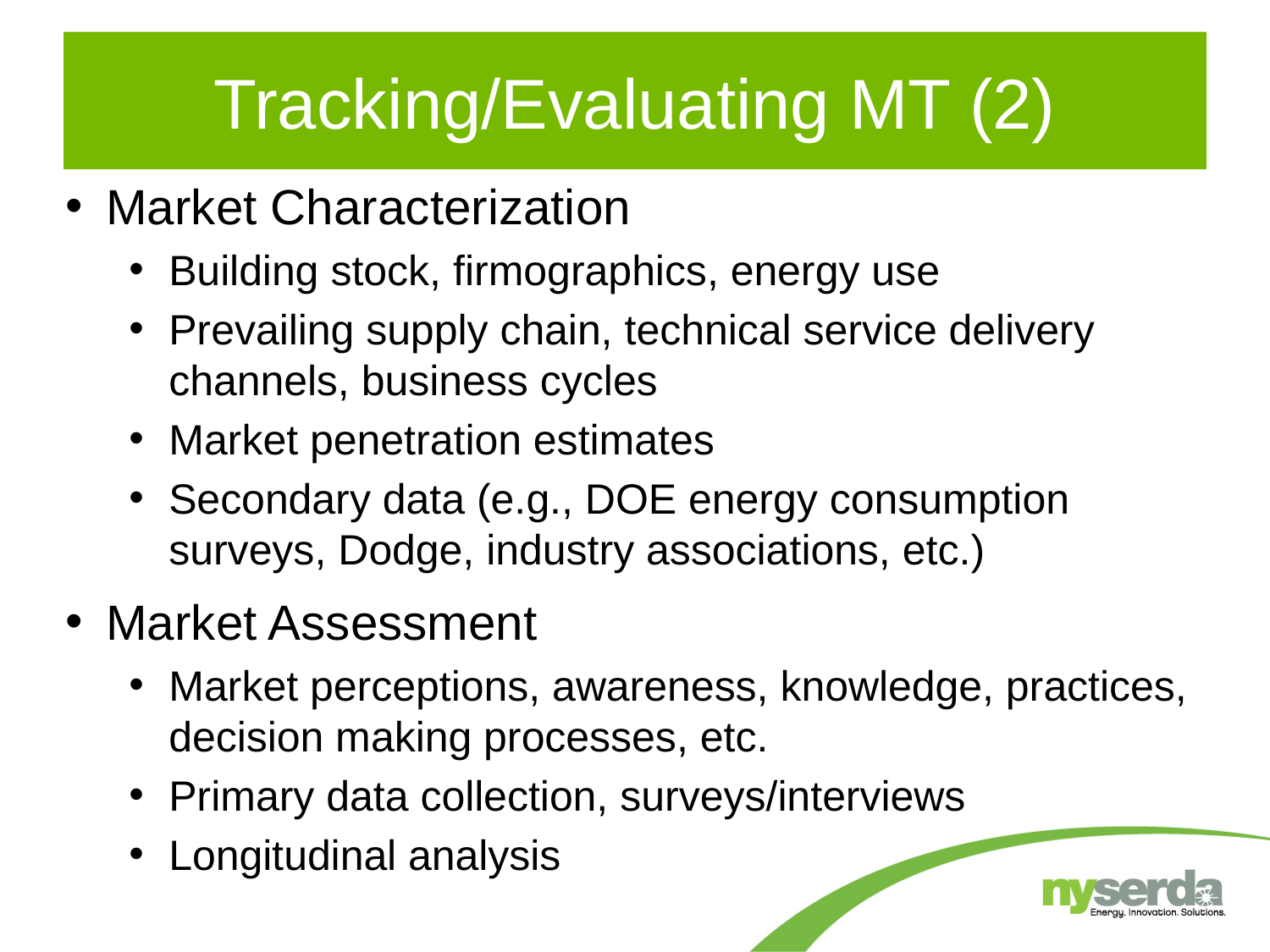

# Tracking/Evaluating MT (2)
Market Characterization
Building stock, firmographics, energy use
Prevailing supply chain, technical service delivery channels, business cycles
Market penetration estimates
Secondary data (e.g., DOE energy consumption surveys, Dodge, industry associations, etc.)
Market Assessment
Market perceptions, awareness, knowledge, practices, decision making processes, etc.
Primary data collection, surveys/interviews
Longitudinal analysis